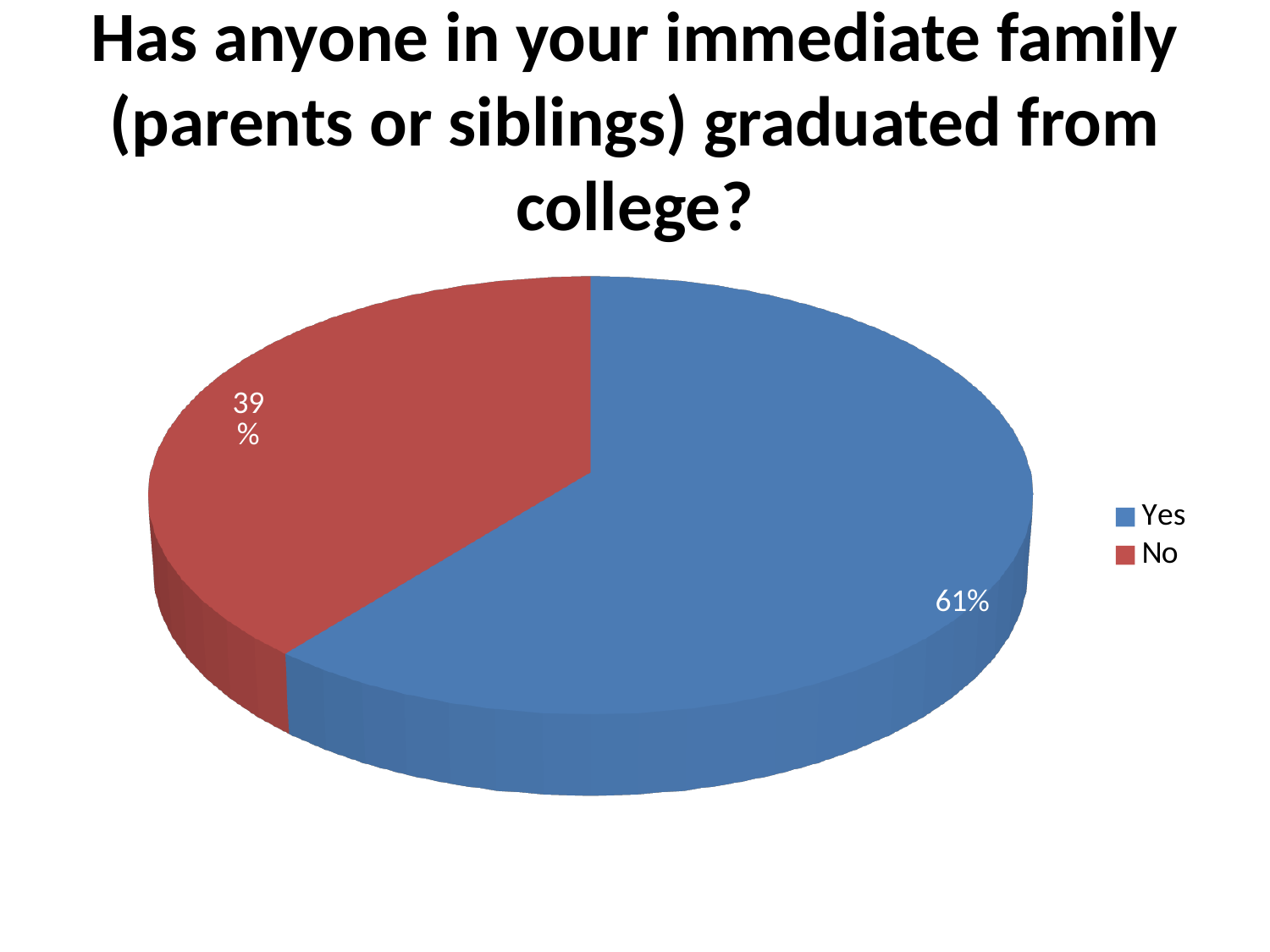

# Has anyone in your immediate family (parents or siblings) graduated from college?

[unsupported chart]